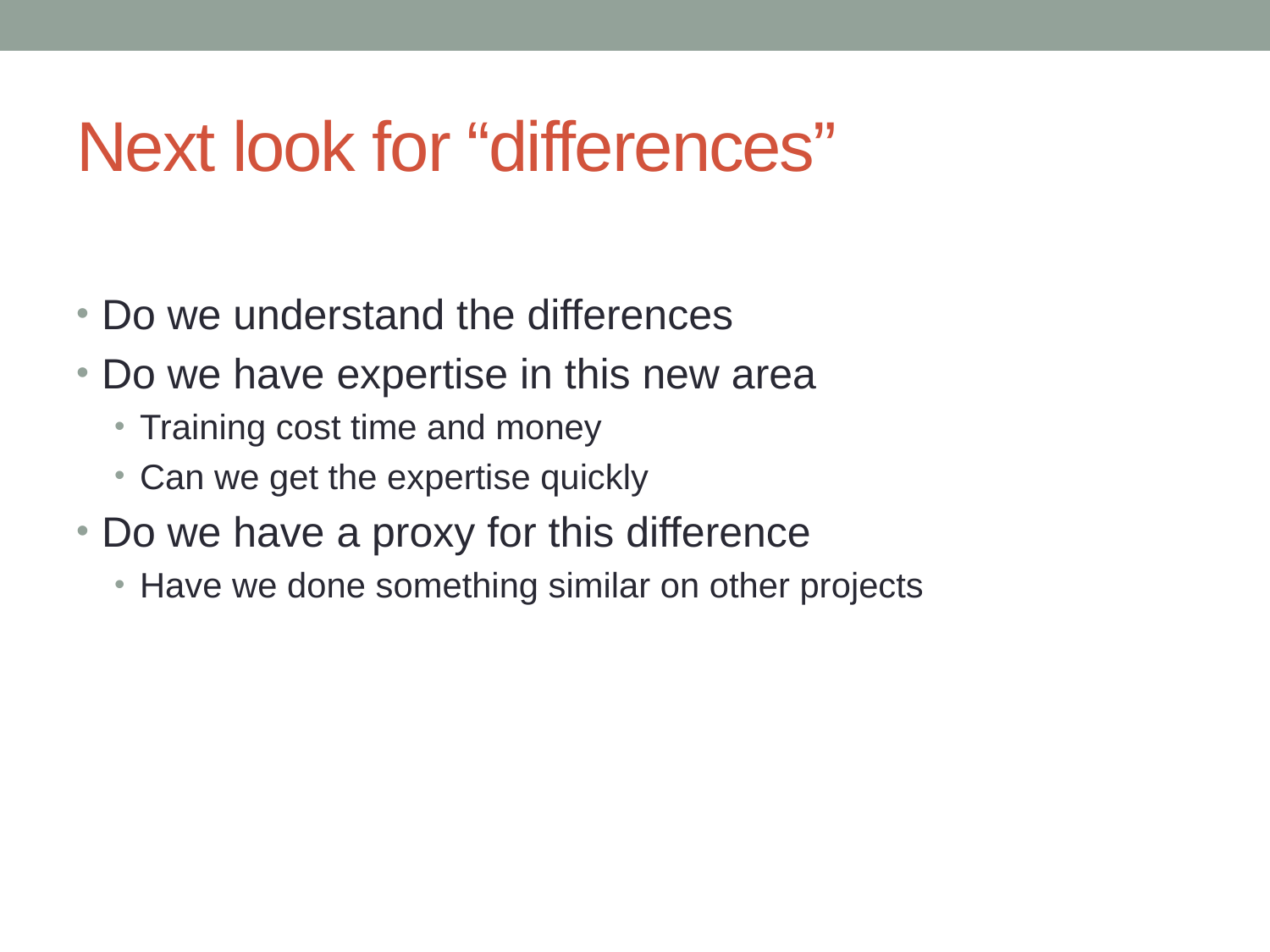

# Next look for “differences”

Do we understand the differences
Do we have expertise in this new area
Training cost time and money
Can we get the expertise quickly
Do we have a proxy for this difference
Have we done something similar on other projects